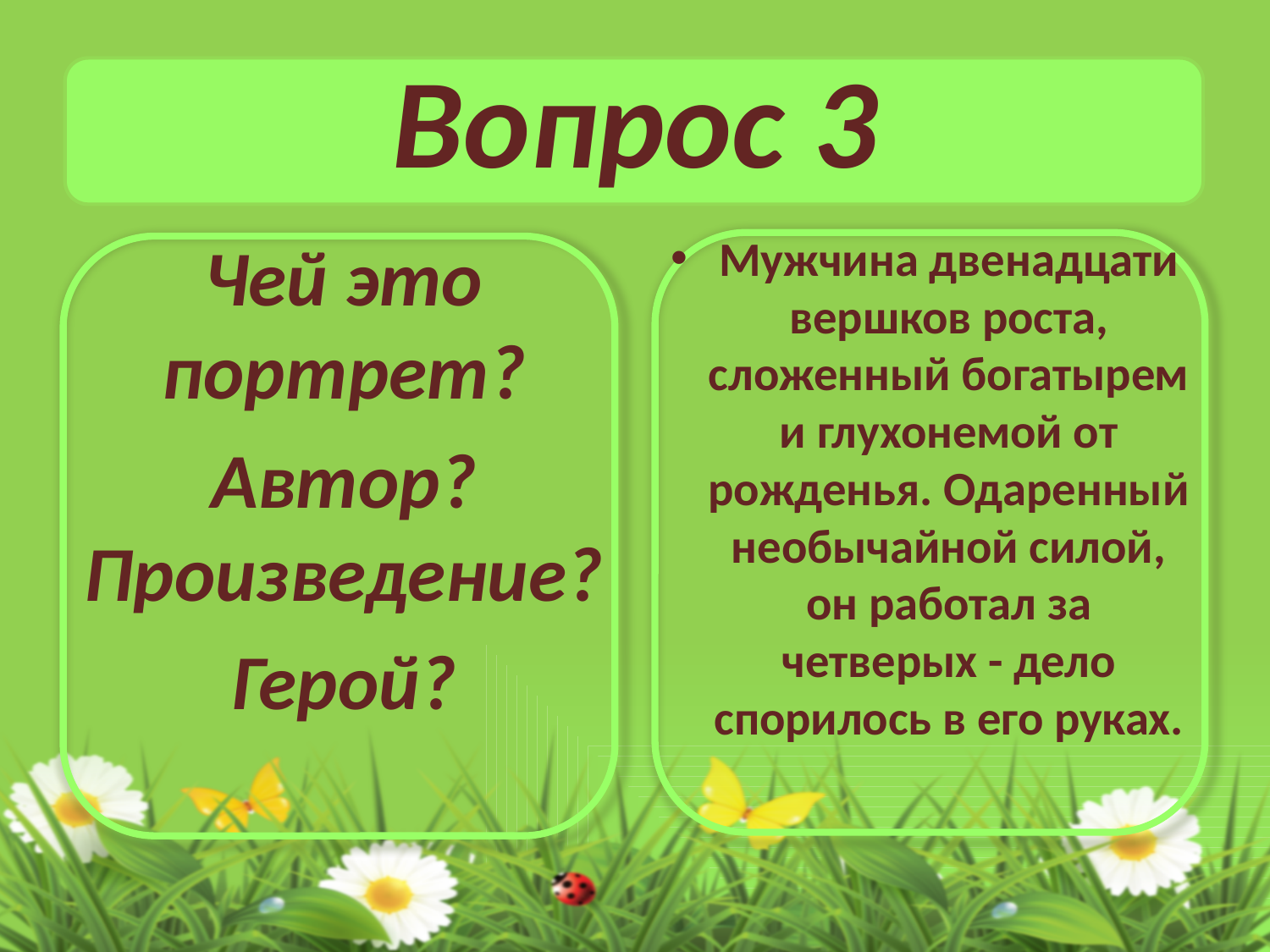

# Вопрос 3
Чей это портрет?
Автор? Произведение?
Герой?
Мужчина двенадцати вершков роста, сложенный богатырем и глухонемой от рожденья. Одаренный необычайной силой, он работал за четверых - дело спорилось в его руках.